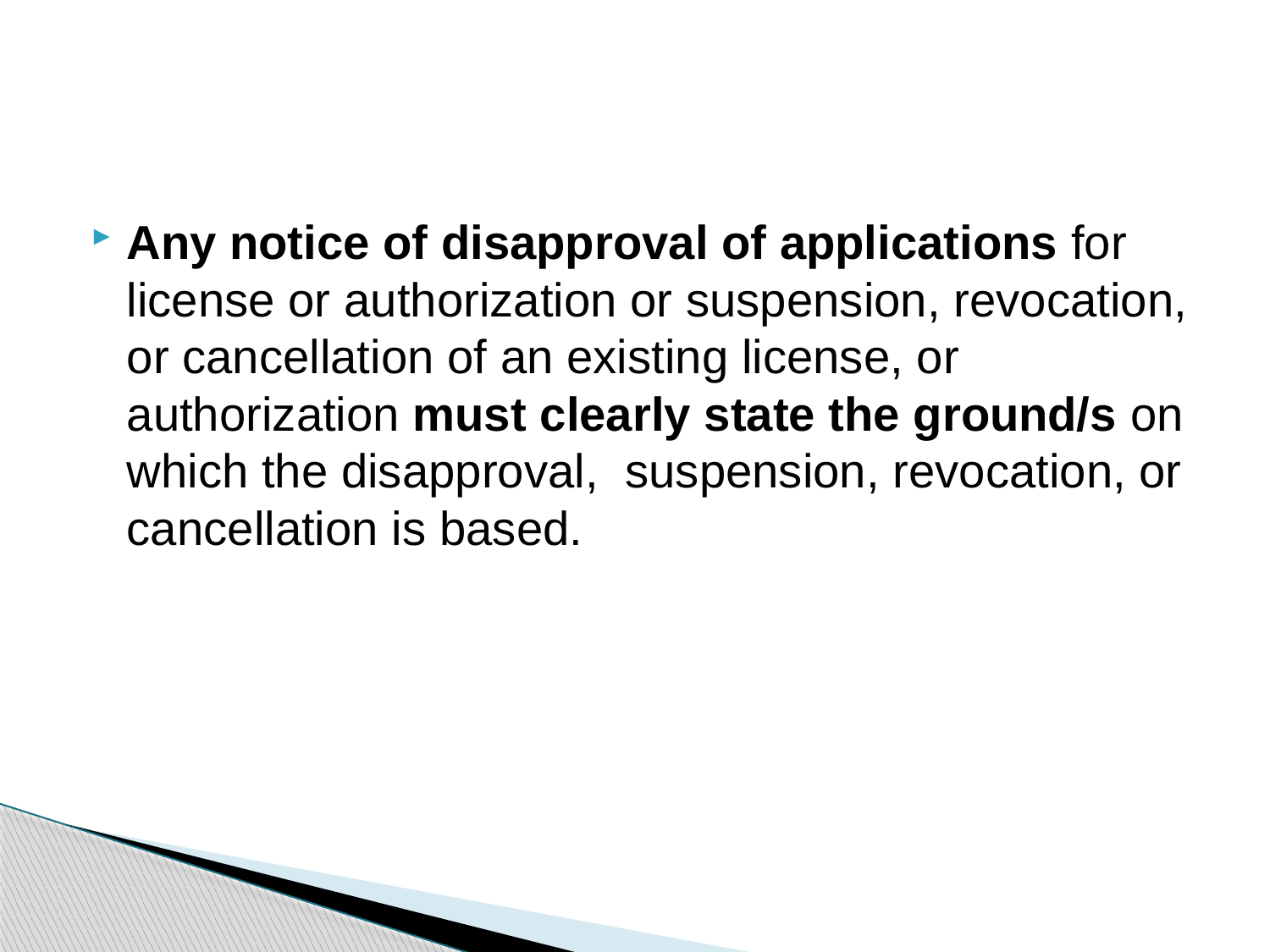

Any notice of disapproval of applications for license or authorization or suspension, revocation, or cancellation of an existing license, or authorization must clearly state the ground/s on which the disapproval,  suspension, revocation, or cancellation is based.